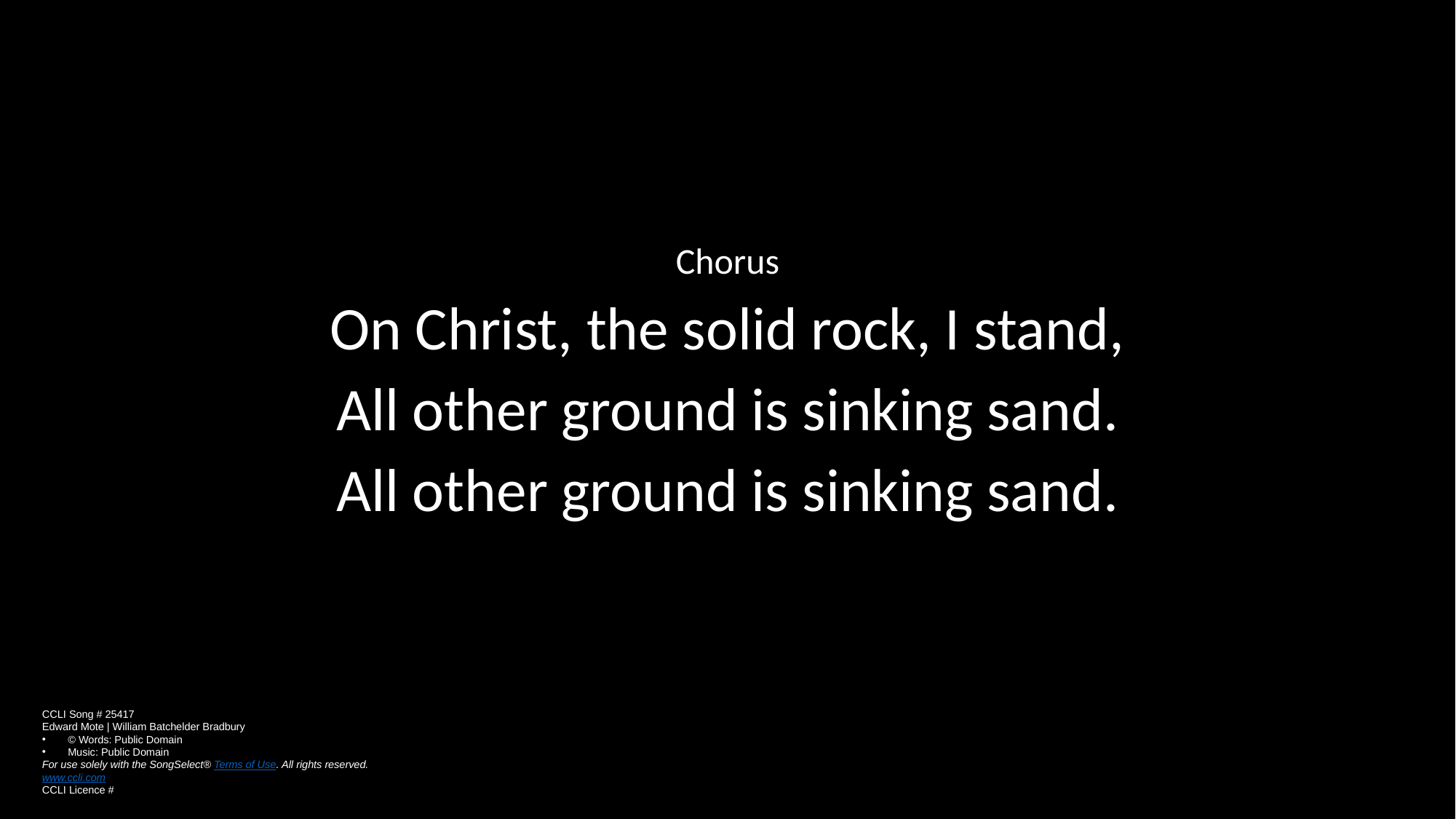

Chorus
On Christ, the solid rock, I stand,
All other ground is sinking sand.
All other ground is sinking sand.

CCLI Song # 25417
Edward Mote | William Batchelder Bradbury
© Words: Public Domain
Music: Public Domain
For use solely with the SongSelect® Terms of Use. All rights reserved. www.ccli.com
CCLI Licence #